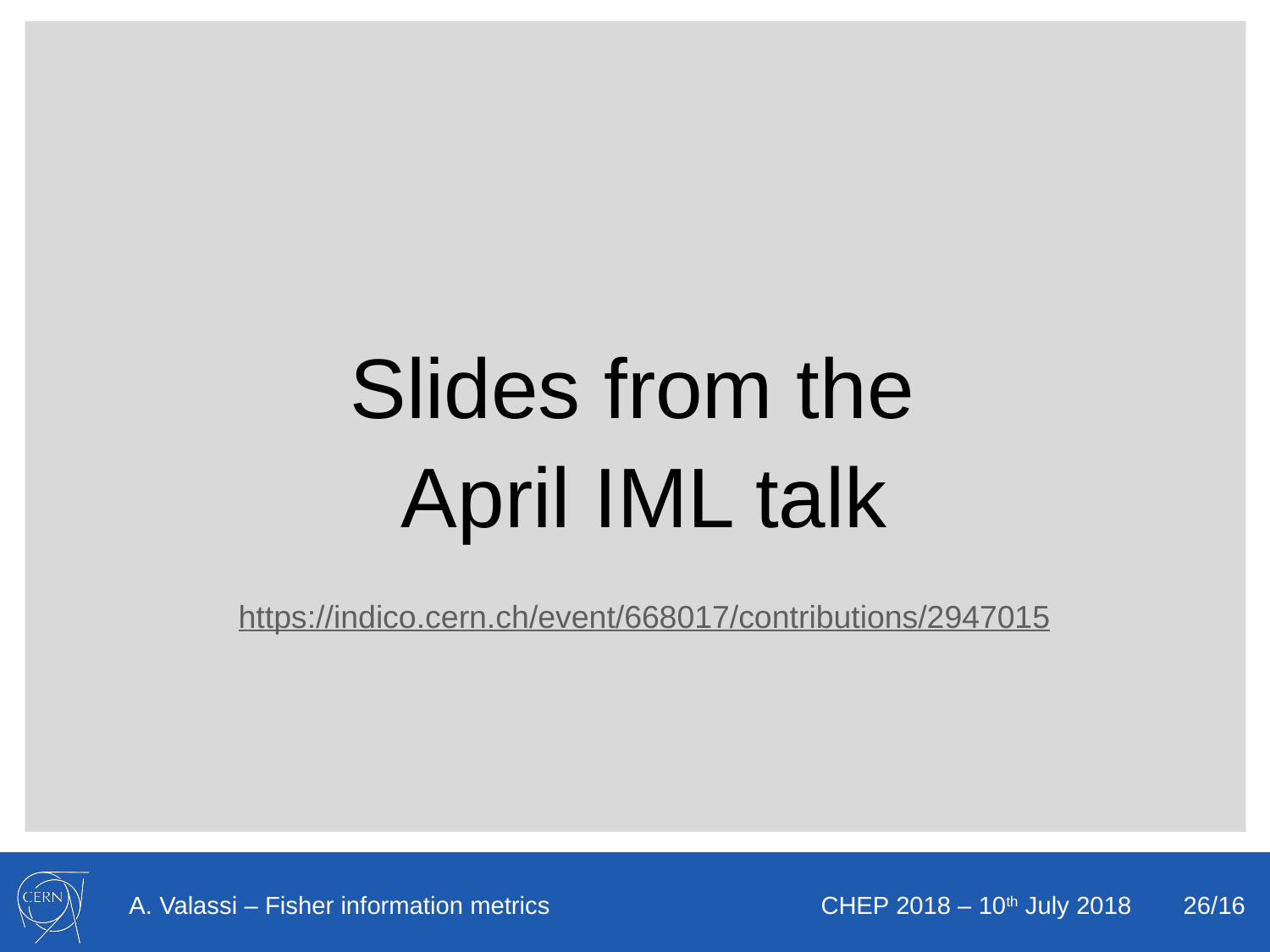

Slides from the
April IML talk

https://indico.cern.ch/event/668017/contributions/2947015